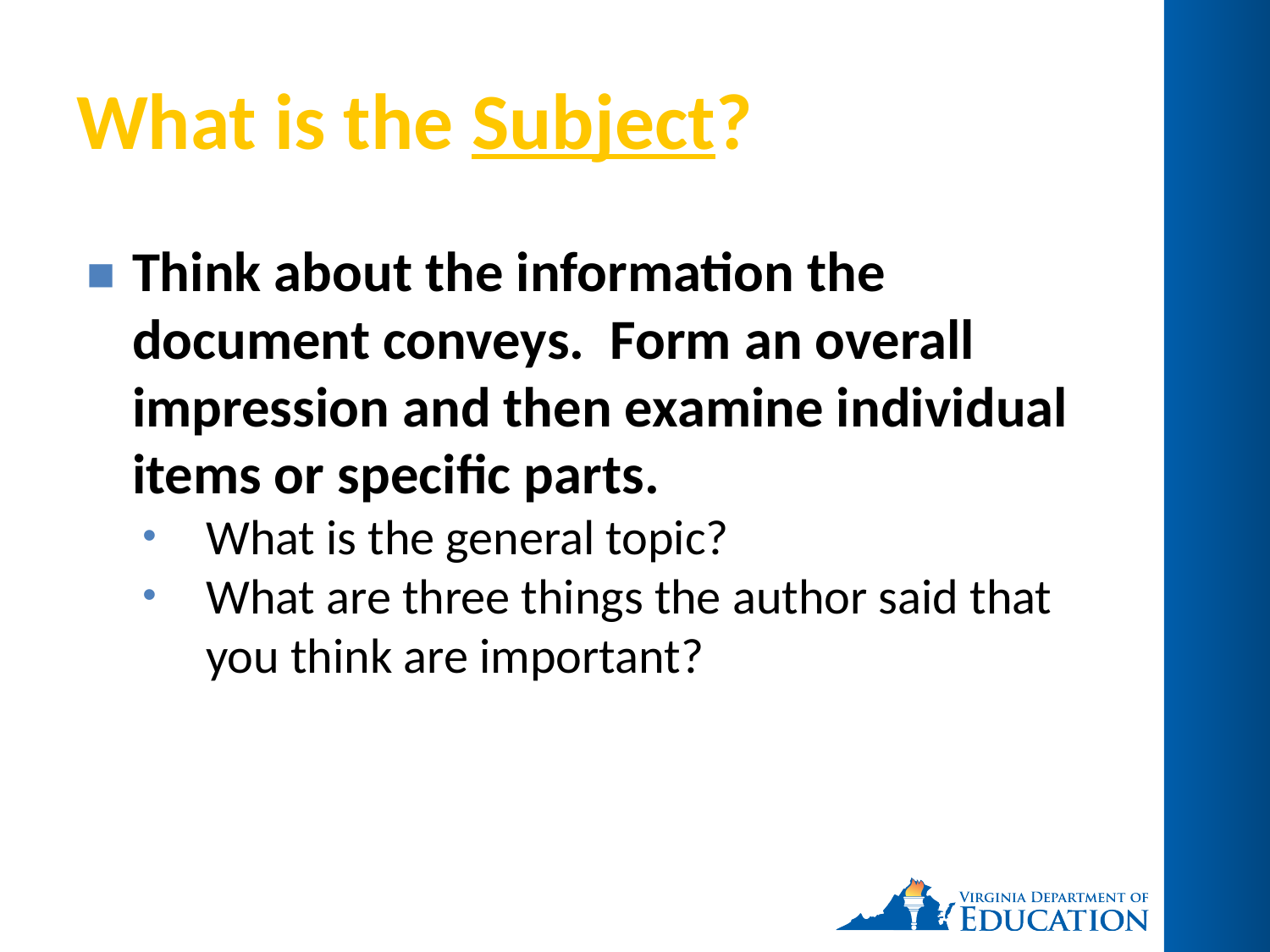

# What is the Subject?
Think about the information the document conveys.  Form an overall impression and then examine individual items or specific parts.
What is the general topic?
What are three things the author said that you think are important?